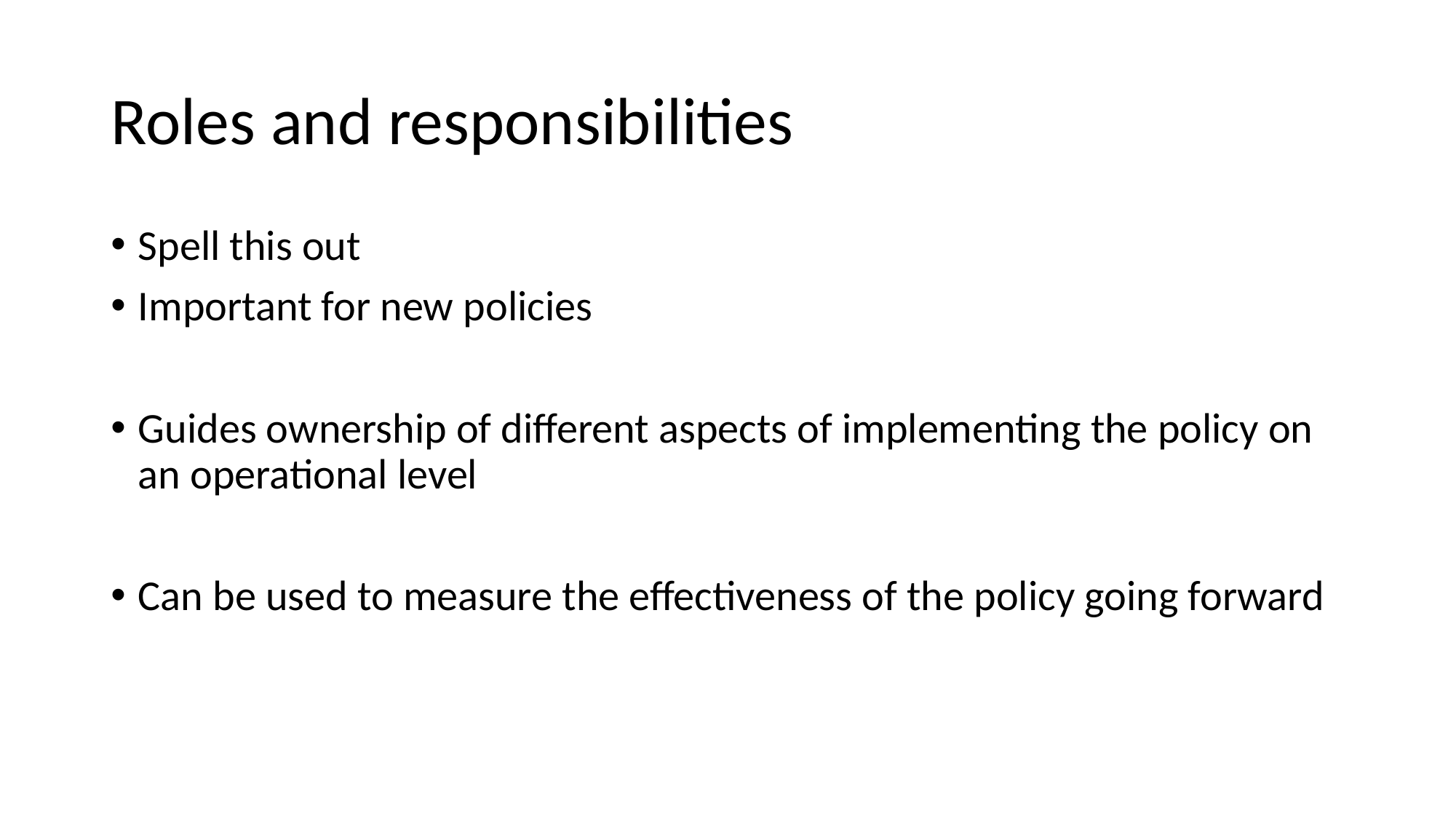

# Roles and responsibilities
Spell this out
Important for new policies

Guides ownership of different aspects of implementing the policy on an operational level

Can be used to measure the effectiveness of the policy going forward